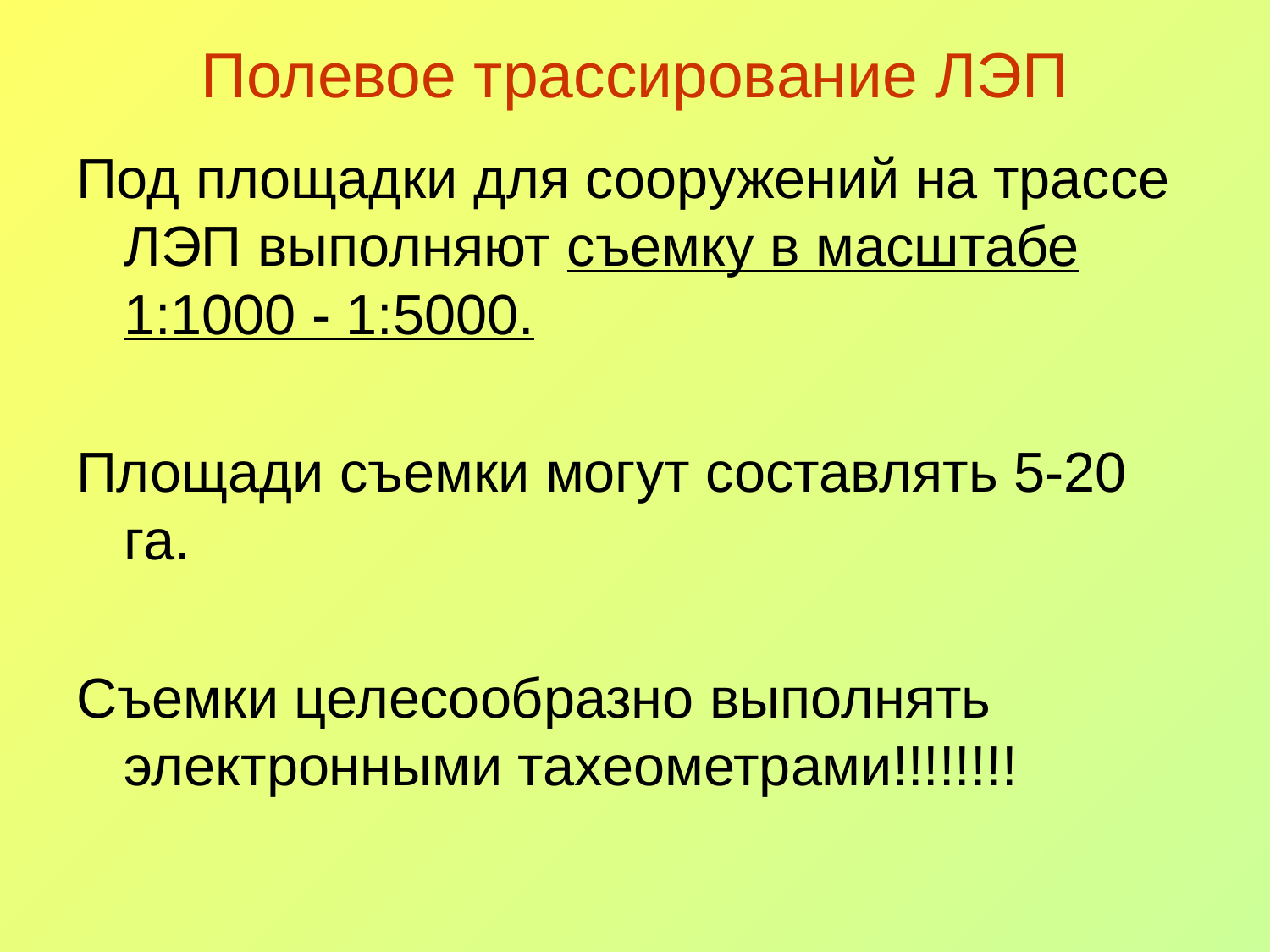

# Полевое трассирование ЛЭП
Под площадки для сооружений на трассе ЛЭП выполняют съемку в масштабе 1:1000 - 1:5000.

Площади съемки могут составлять 5-20 га.

Съемки целесообразно выполнять электронными тахеометрами!!!!!!!!